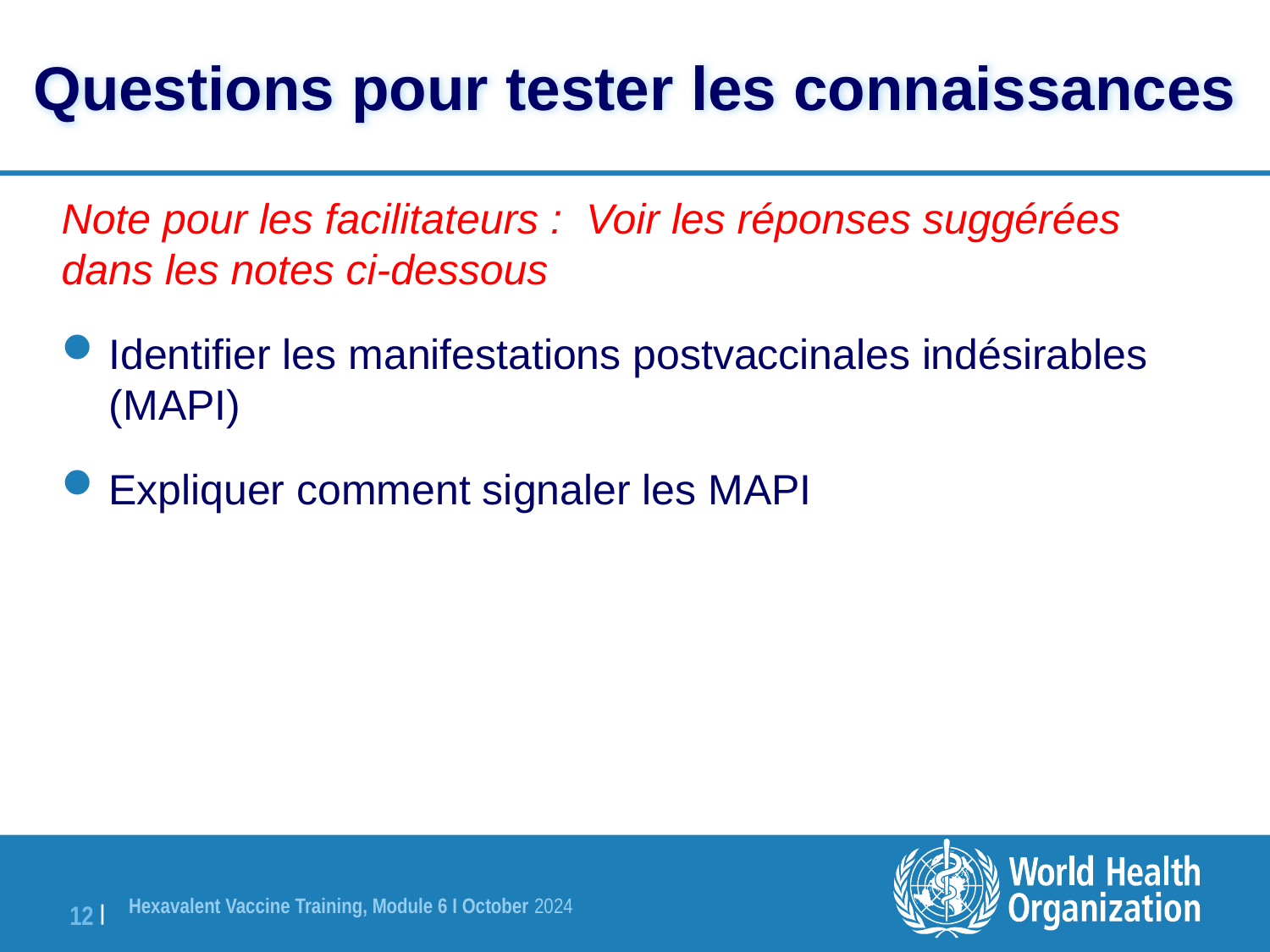

# Questions pour tester les connaissances
Note pour les facilitateurs :  Voir les réponses suggérées dans les notes ci-dessous
Identifier les manifestations postvaccinales indésirables (MAPI)
Expliquer comment signaler les MAPI